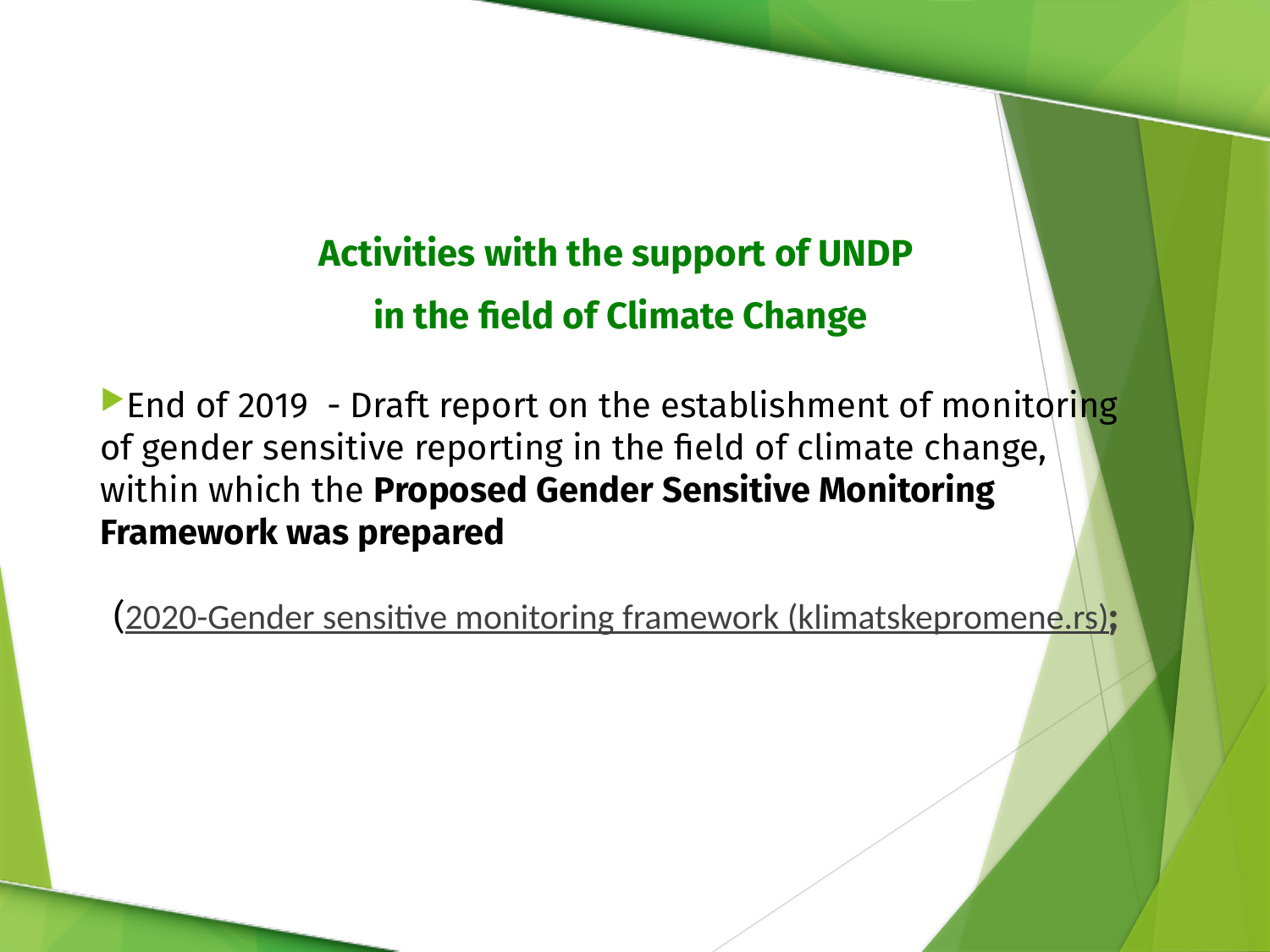

Activities with the support of UNDP
in the field of Climate Change

End of 2019  - Draft report on the establishment of monitoring of gender sensitive reporting in the field of climate change, within which the Proposed Gender Sensitive Monitoring Framework was prepared

(2020-Gender sensitive monitoring framework (klimatskepromene.rs);